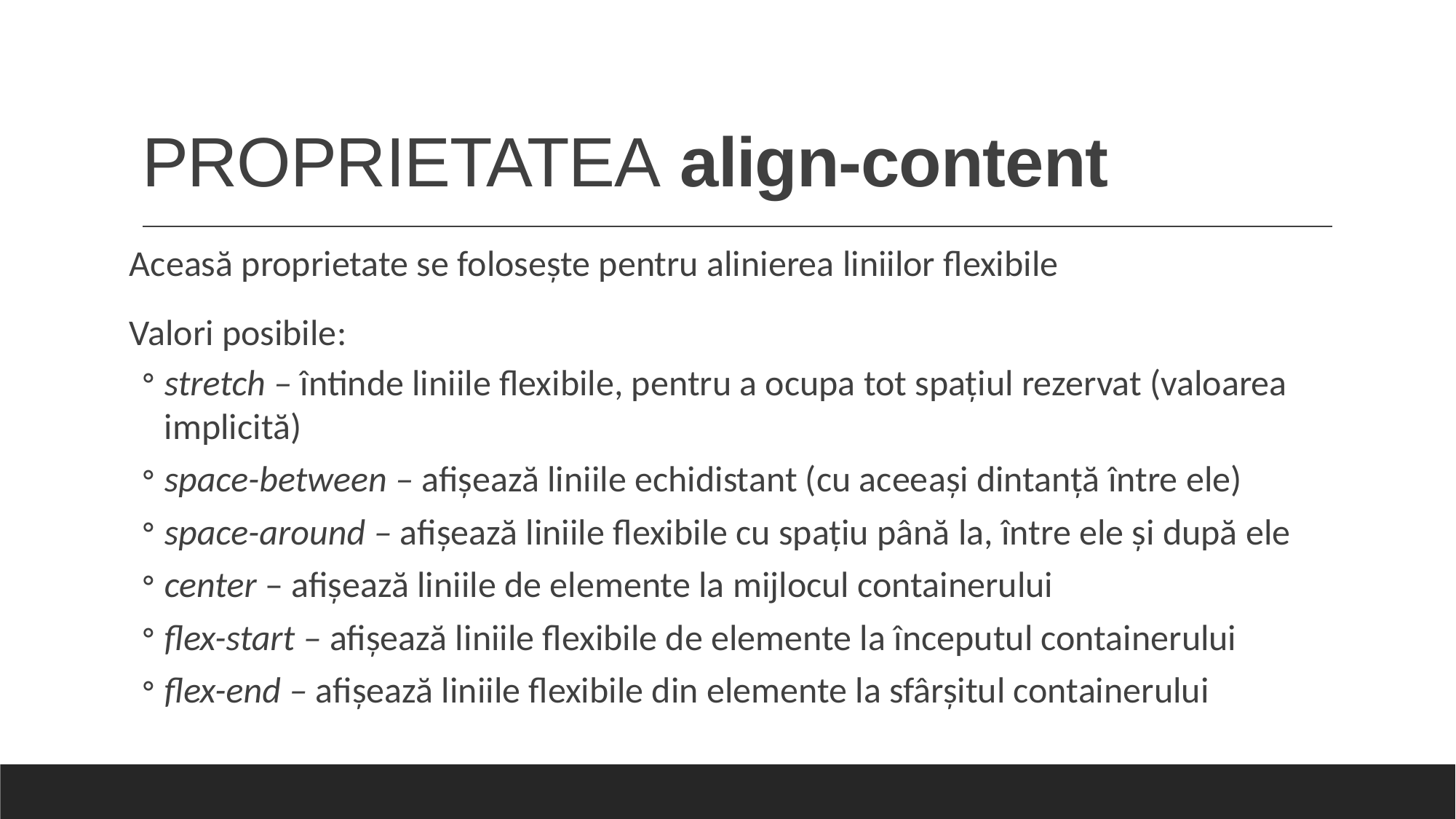

# PROPRIETATEA align-content
Aceasă proprietate se folosește pentru alinierea liniilor flexibile
Valori posibile:
stretch – întinde liniile flexibile, pentru a ocupa tot spațiul rezervat (valoarea implicită)
space-between – afișează liniile echidistant (cu aceeași dintanță între ele)
space-around – afișează liniile flexibile cu spațiu până la, între ele și după ele
center – afișează liniile de elemente la mijlocul containerului
flex-start – afișează liniile flexibile de elemente la începutul containerului
flex-end – afișează liniile flexibile din elemente la sfârșitul containerului